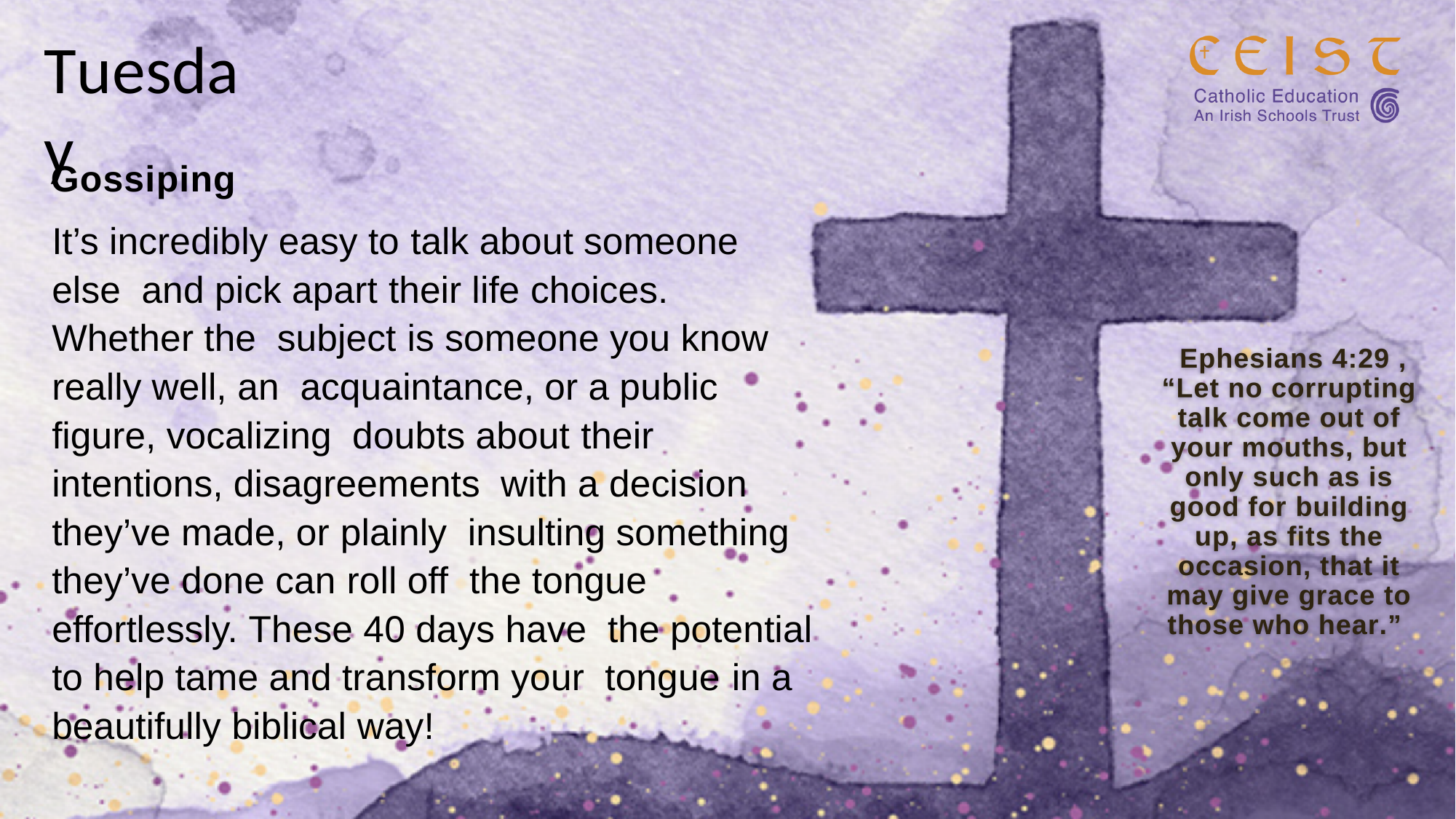

# Tuesday
Gossiping
It’s incredibly easy to talk about someone else  and pick apart their life choices. Whether the  subject is someone you know really well, an  acquaintance, or a public figure, vocalizing  doubts about their intentions, disagreements  with a decision they’ve made, or plainly  insulting something they’ve done can roll off  the tongue effortlessly. These 40 days have  the potential to help tame and transform your  tongue in a beautifully biblical way!